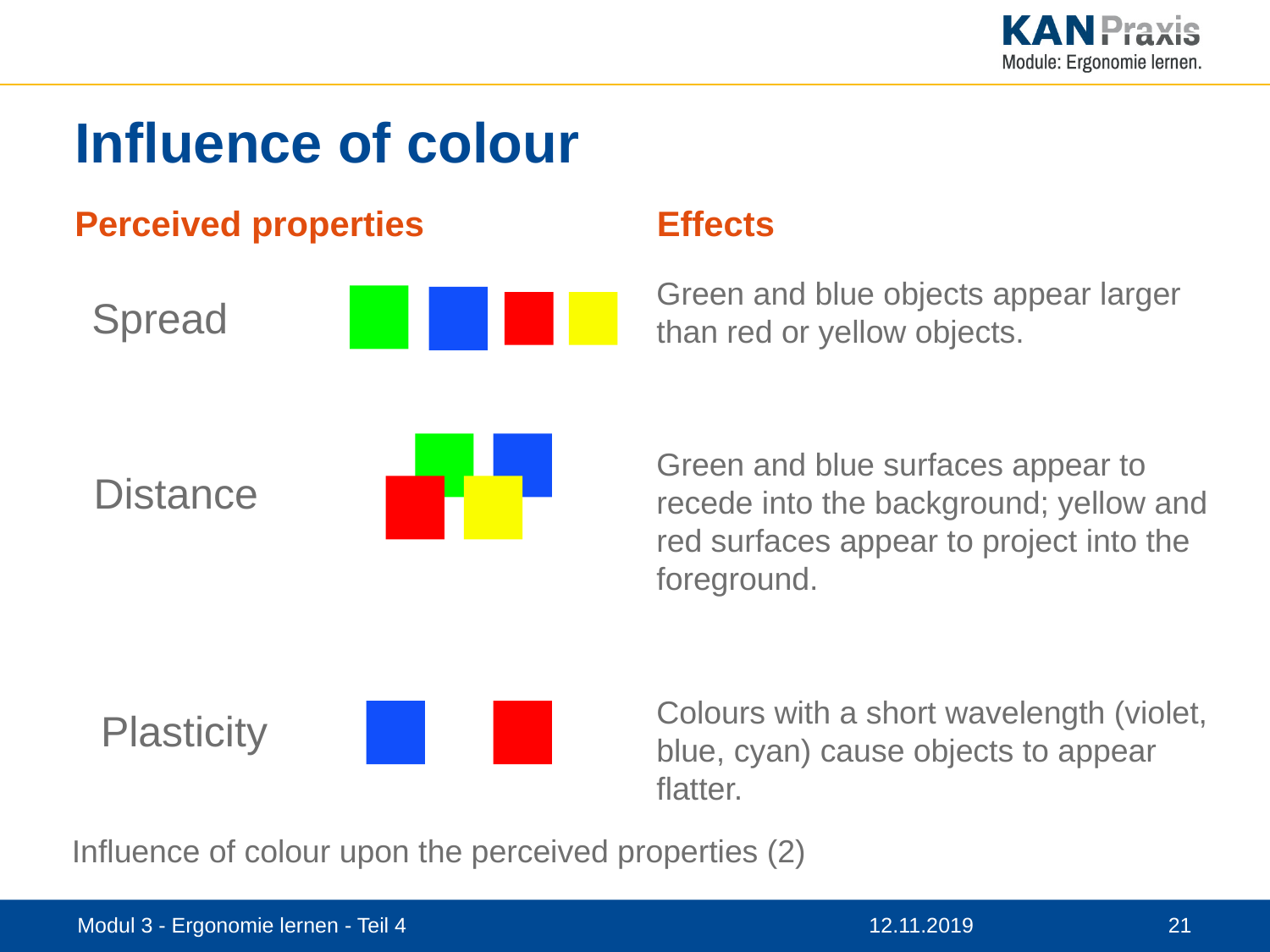

# Influence of colour
Perceived properties

Effects

Green and blue objects appear larger than red or yellow objects.

Green and blue surfaces appear to recede into the background; yellow and red surfaces appear to project into the foreground.

Colours with a short wavelength (violet, blue, cyan) cause objects to appear flatter.
Spread

Distance

Plasticity

Influence of colour upon the perceived properties (2)
Modul 3 - Ergonomie lernen - Teil 4
12.11.2019
21